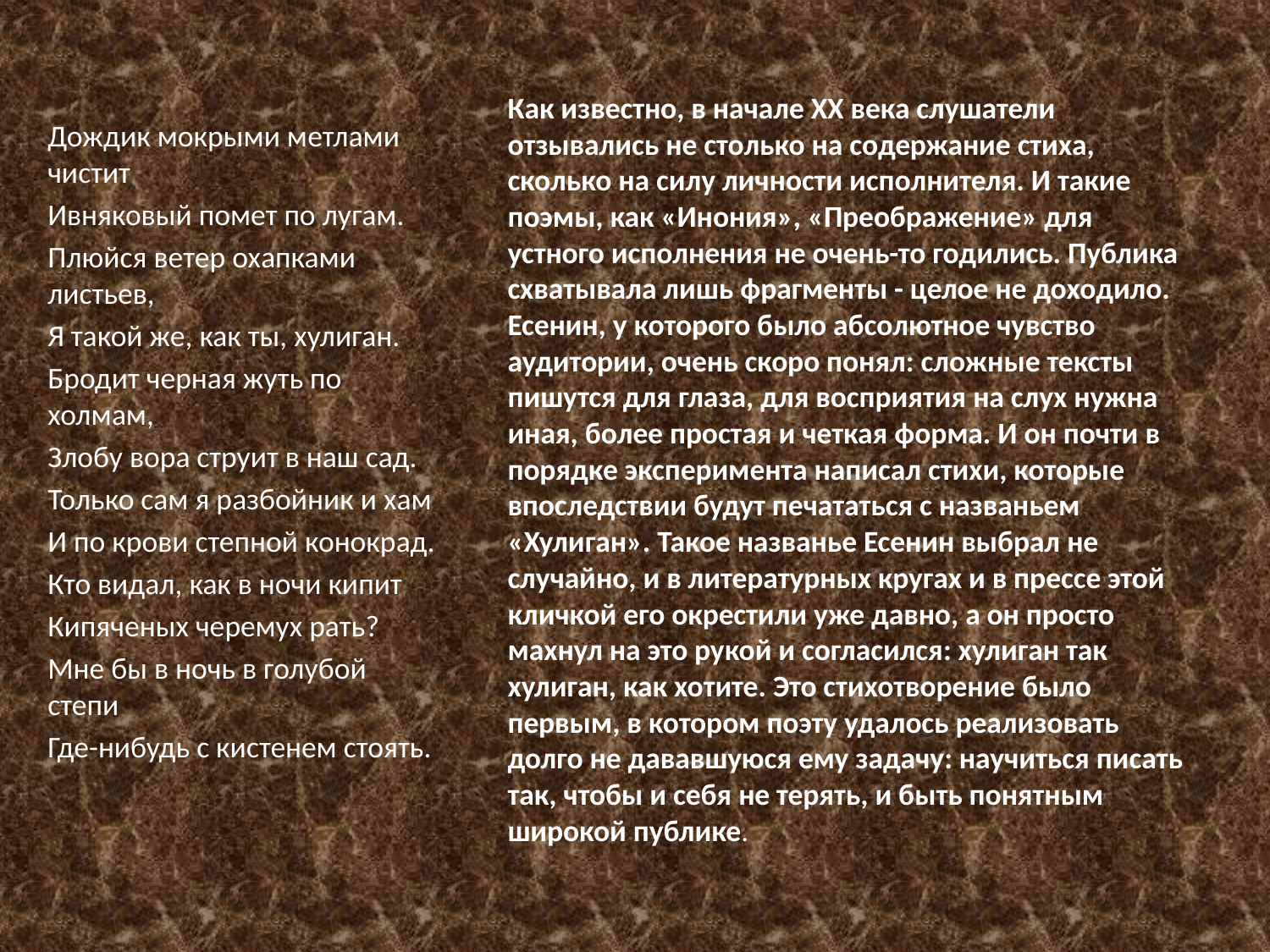

Как известно, в начале ХХ века слушатели отзывались не столько на содержание стиха, сколько на силу личности исполнителя. И такие поэмы, как «Инония», «Преображение» для устного исполнения не очень-то годились. Публика схватывала лишь фрагменты - целое не доходило. Есенин, у которого было абсолютное чувство аудитории, очень скоро понял: сложные тексты пишутся для глаза, для восприятия на слух нужна иная, более простая и четкая форма. И он почти в порядке эксперимента написал стихи, которые впоследствии будут печататься с названьем «Хулиган». Такое названье Есенин выбрал не случайно, и в литературных кругах и в прессе этой кличкой его окрестили уже давно, а он просто махнул на это рукой и согласился: хулиган так хулиган, как хотите. Это стихотворение было первым, в котором поэту удалось реализовать долго не дававшуюся ему задачу: научиться писать так, чтобы и себя не терять, и быть понятным широкой публике.

Дождик мокрыми метлами чистит
Ивняковый помет по лугам.
Плюйся ветер охапками листьев,
Я такой же, как ты, хулиган.
Бродит черная жуть по холмам,
Злобу вора струит в наш сад.
Только сам я разбойник и хам
И по крови степной конокрад.
Кто видал, как в ночи кипит
Кипяченых черемух рать?
Мне бы в ночь в голубой степи
Где-нибудь с кистенем стоять.